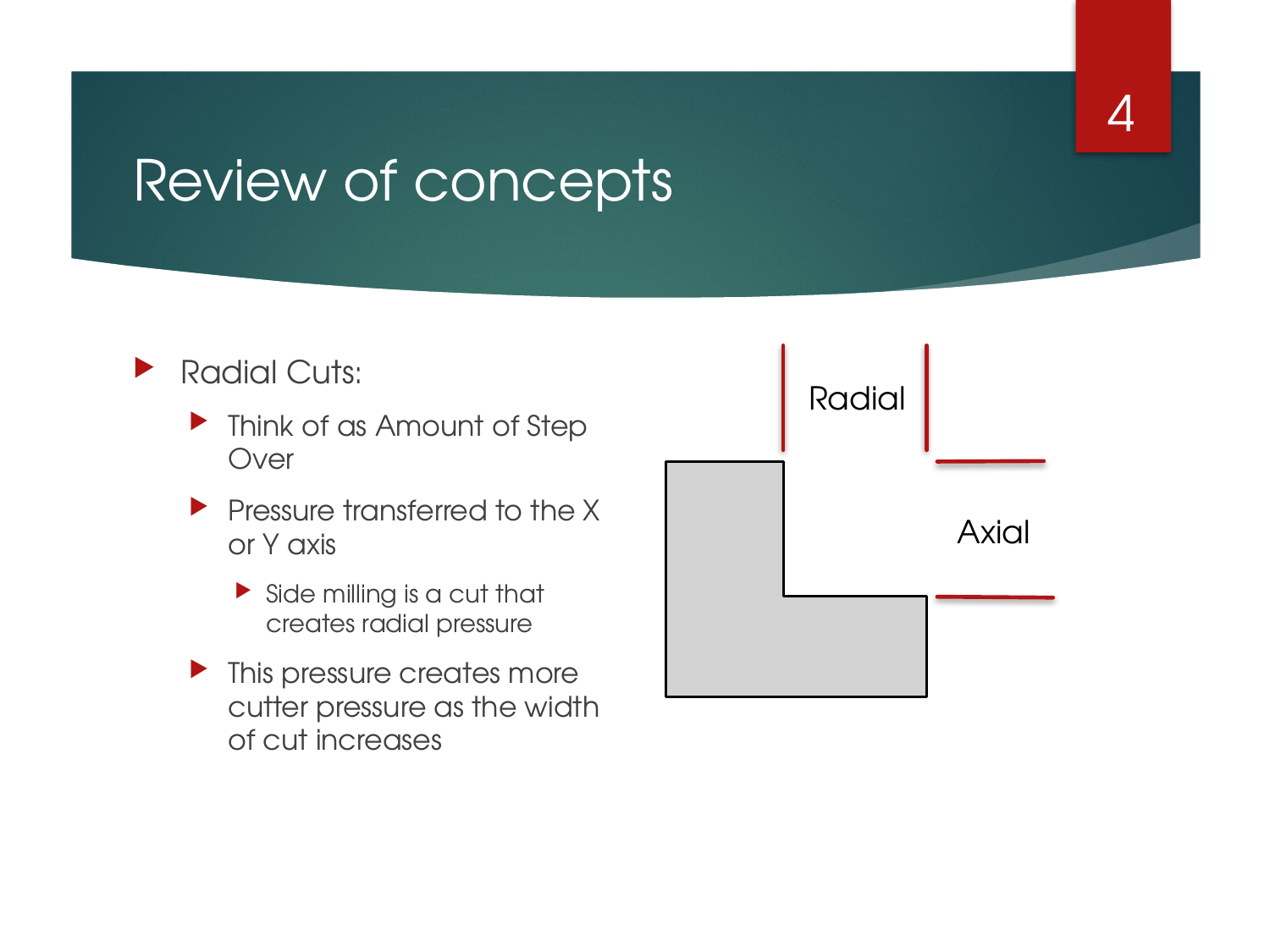

4
# Review of concepts
Radial Cuts:
Think of as Amount of Step Over
Pressure transferred to the X or Y axis
Side milling is a cut that creates radial pressure
This pressure creates more cutter pressure as the width of cut increases

Radial

Axial